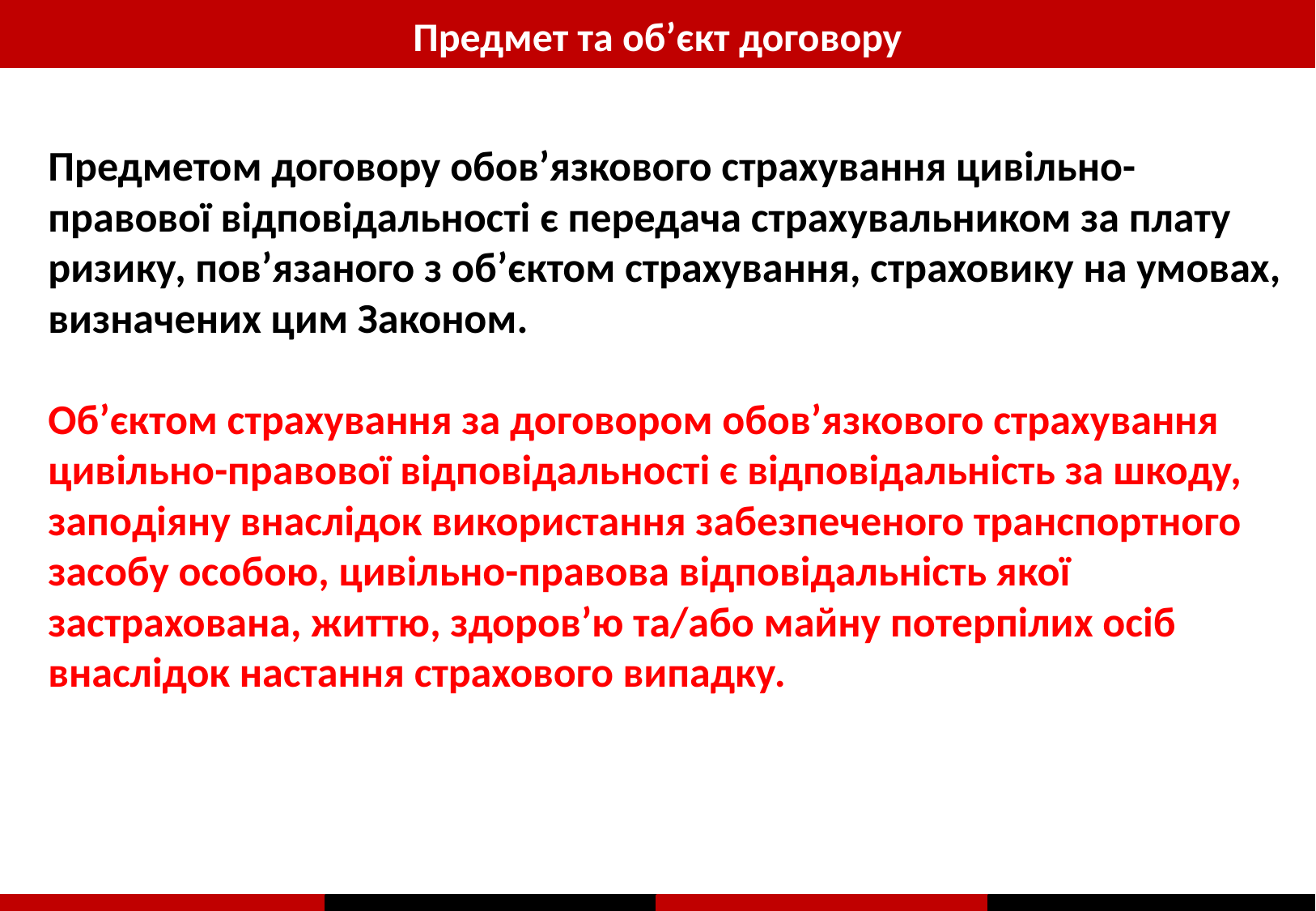

Предмет та об’єкт договору

Предметом договору обов’язкового страхування цивільно-правової відповідальності є передача страхувальником за плату ризику, пов’язаного з об’єктом страхування, страховику на умовах, визначених цим Законом.

Об’єктом страхування за договором обов’язкового страхування цивільно-правової відповідальності є відповідальність за шкоду, заподіяну внаслідок використання забезпеченого транспортного засобу особою, цивільно-правова відповідальність якої застрахована, життю, здоров’ю та/або майну потерпілих осіб внаслідок настання страхового випадку.